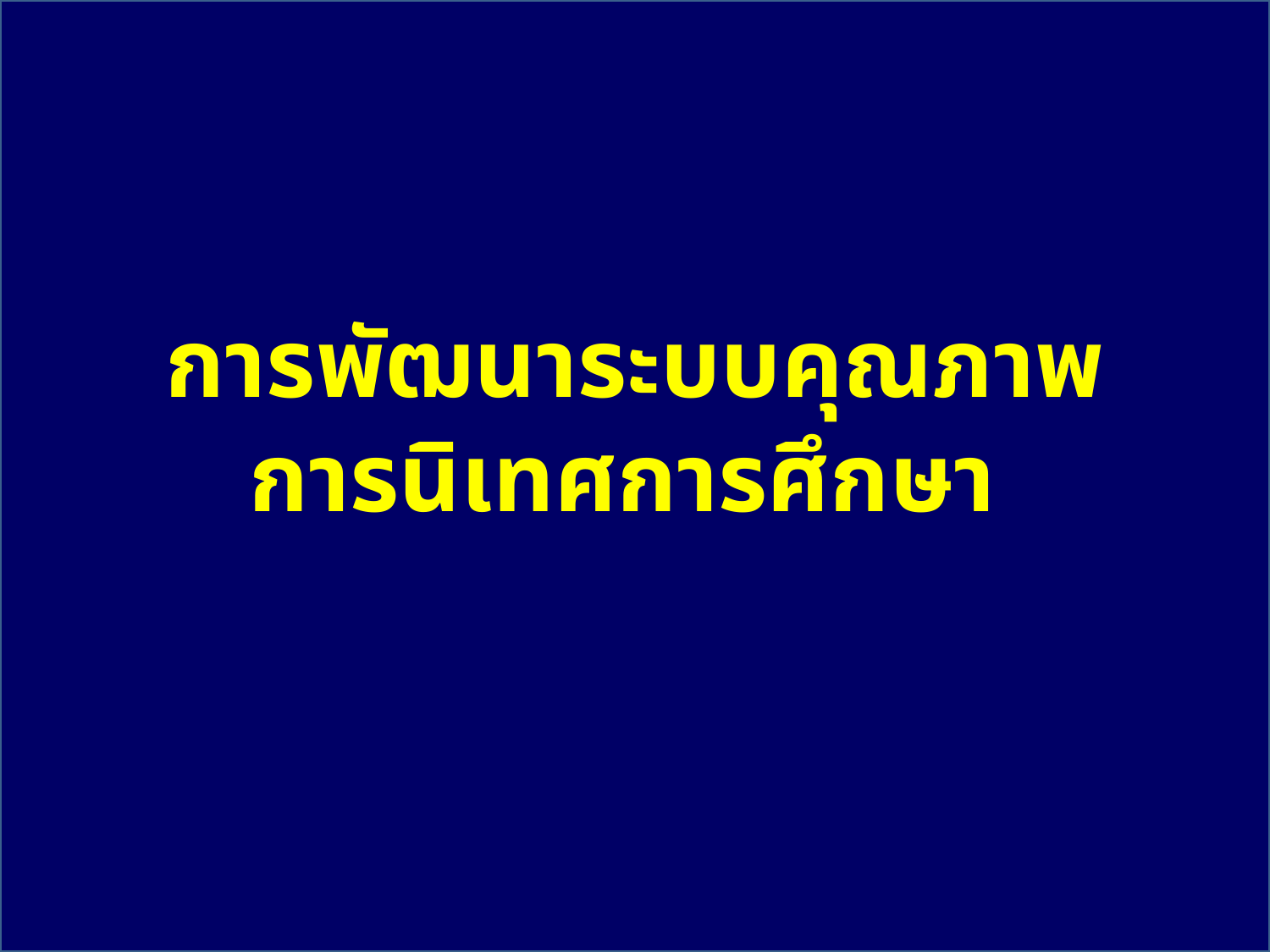

การพัฒนาระบบคุณภาพ
การนิเทศการศึกษา